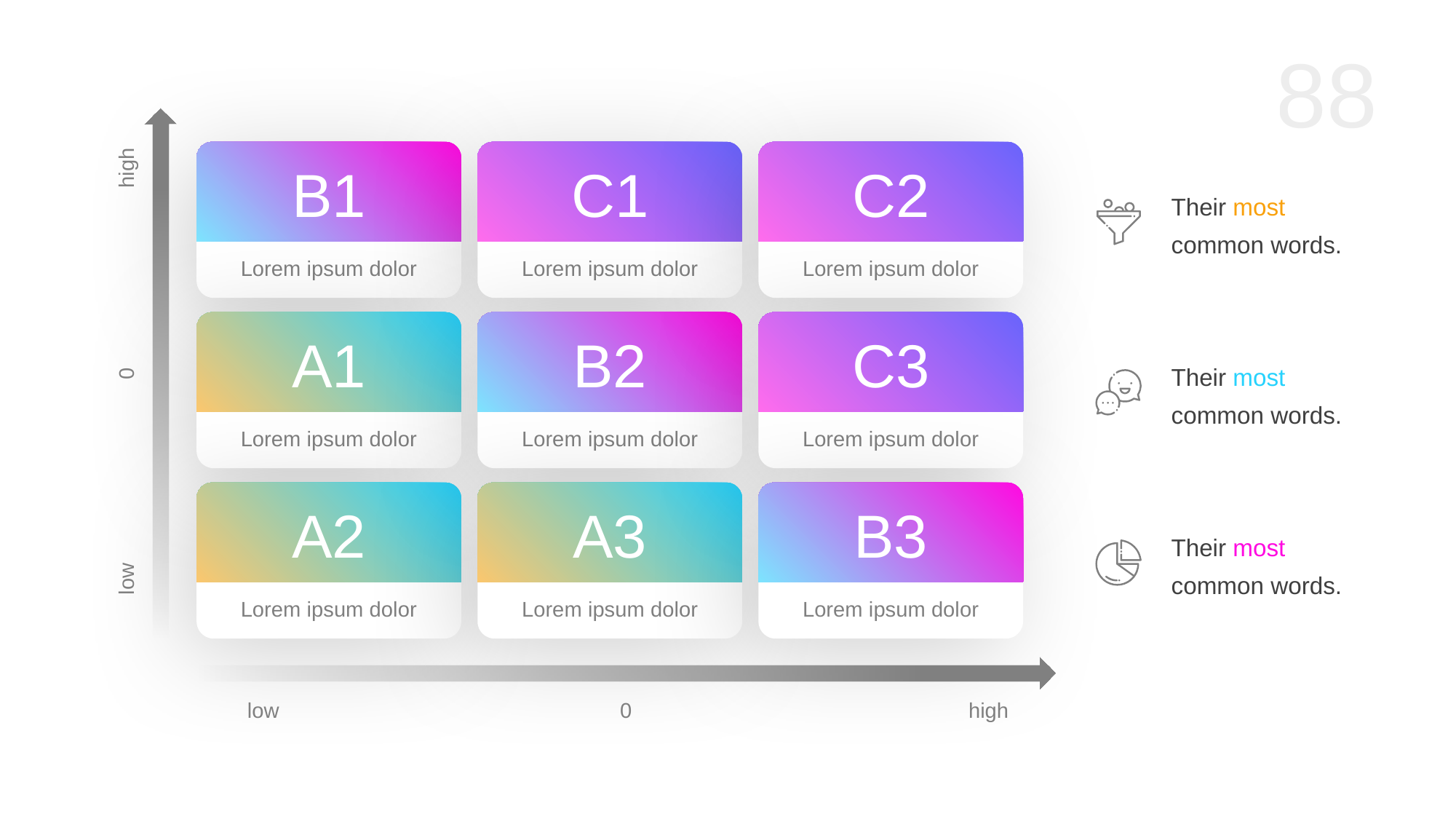

high
0
low

B1
Lorem ipsum dolor

C1
Lorem ipsum dolor

C2
Lorem ipsum dolor
Their most common words.

A1
Lorem ipsum dolor

B2
Lorem ipsum dolor

C3
Lorem ipsum dolor
Their most common words.

A2
Lorem ipsum dolor

A3
Lorem ipsum dolor

B3
Lorem ipsum dolor
Their most common words.

low
0
high